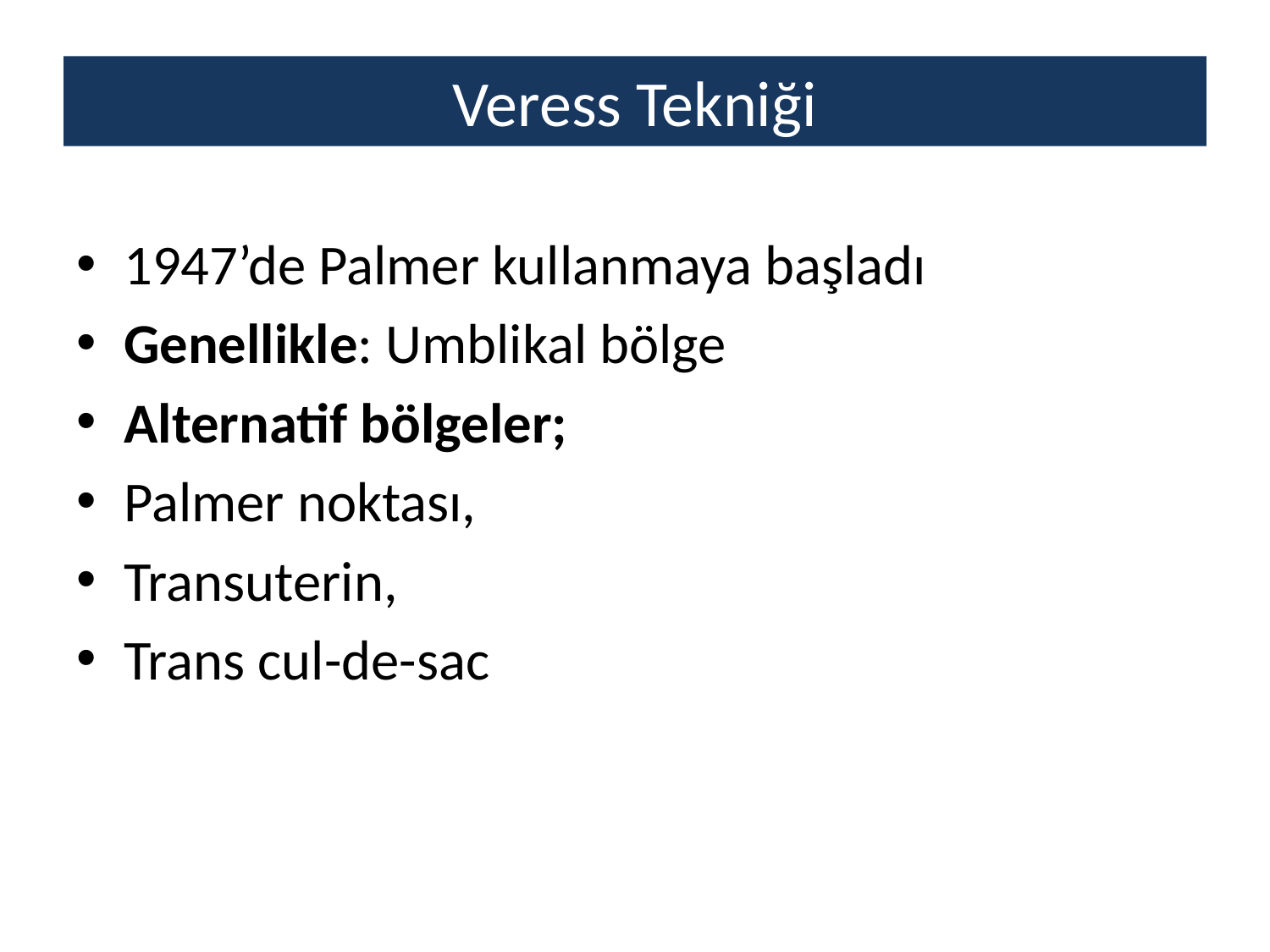

# Veress Tekniği
1947’de Palmer kullanmaya başladı
Genellikle: Umblikal bölge
Alternatif bölgeler;
Palmer noktası,
Transuterin,
Trans cul-de-sac